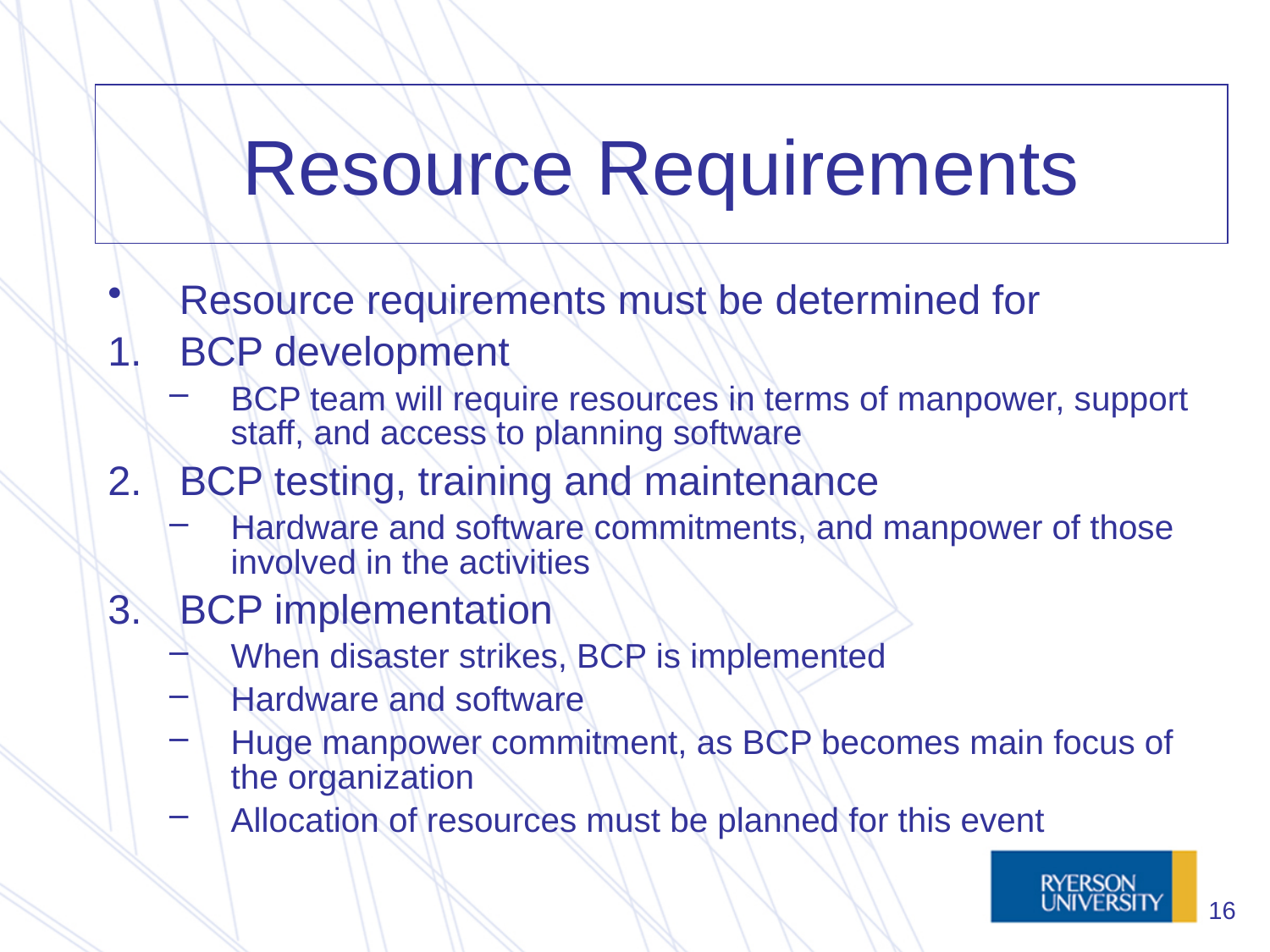

# Resource Requirements
Resource requirements must be determined for
BCP development
BCP team will require resources in terms of manpower, support staff, and access to planning software
BCP testing, training and maintenance
Hardware and software commitments, and manpower of those involved in the activities
BCP implementation
When disaster strikes, BCP is implemented
Hardware and software
Huge manpower commitment, as BCP becomes main focus of the organization
Allocation of resources must be planned for this event
16